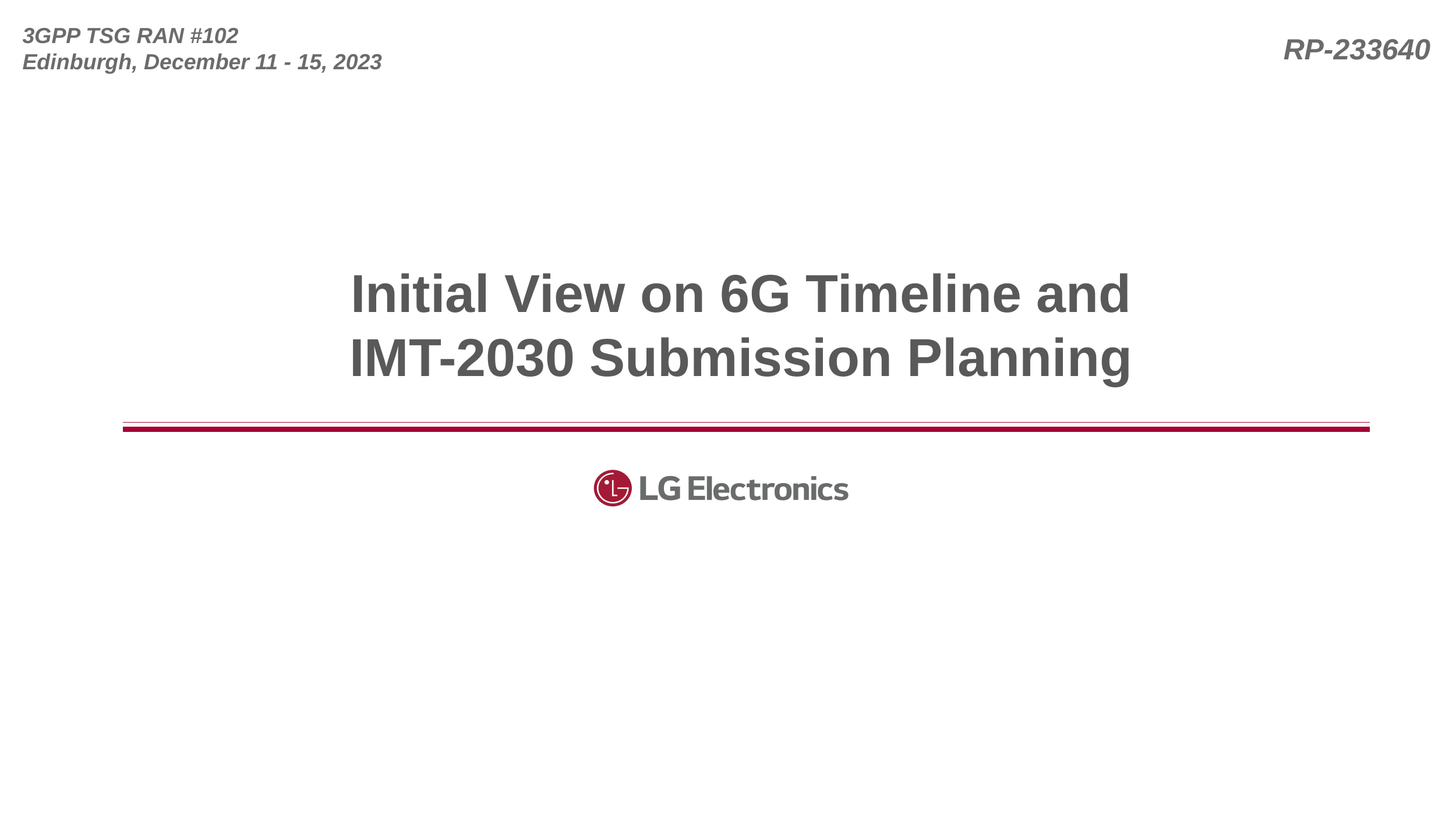

# Initial View on 6G Timeline and IMT-2030 Submission Planning